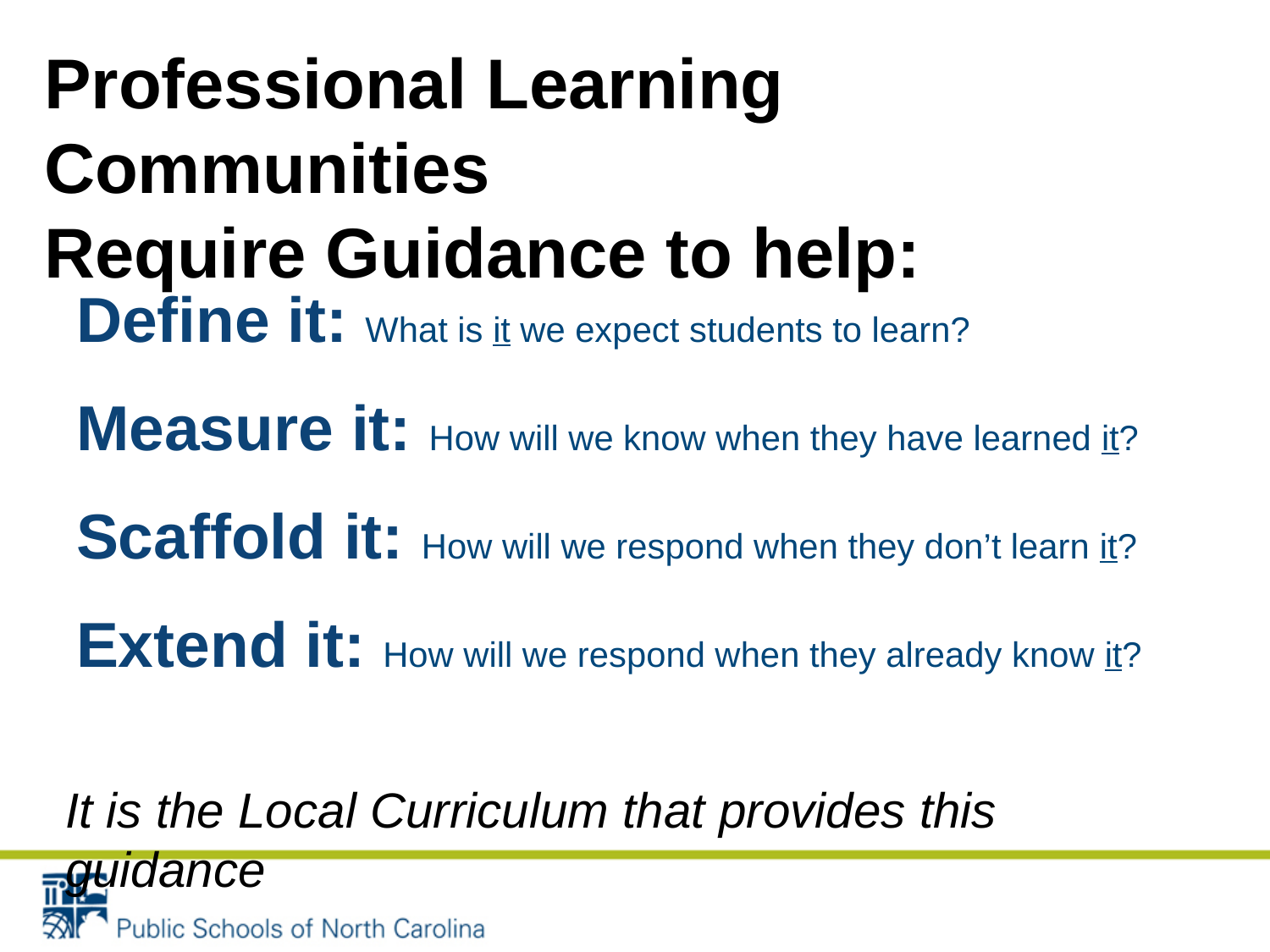

Professional Learning Communities
Require Guidance to help:
Define it: What is it we expect students to learn?

Measure it: How will we know when they have learned it?

Scaffold it: How will we respond when they don’t learn it?

Extend it: How will we respond when they already know it?
It is the Local Curriculum that provides this guidance